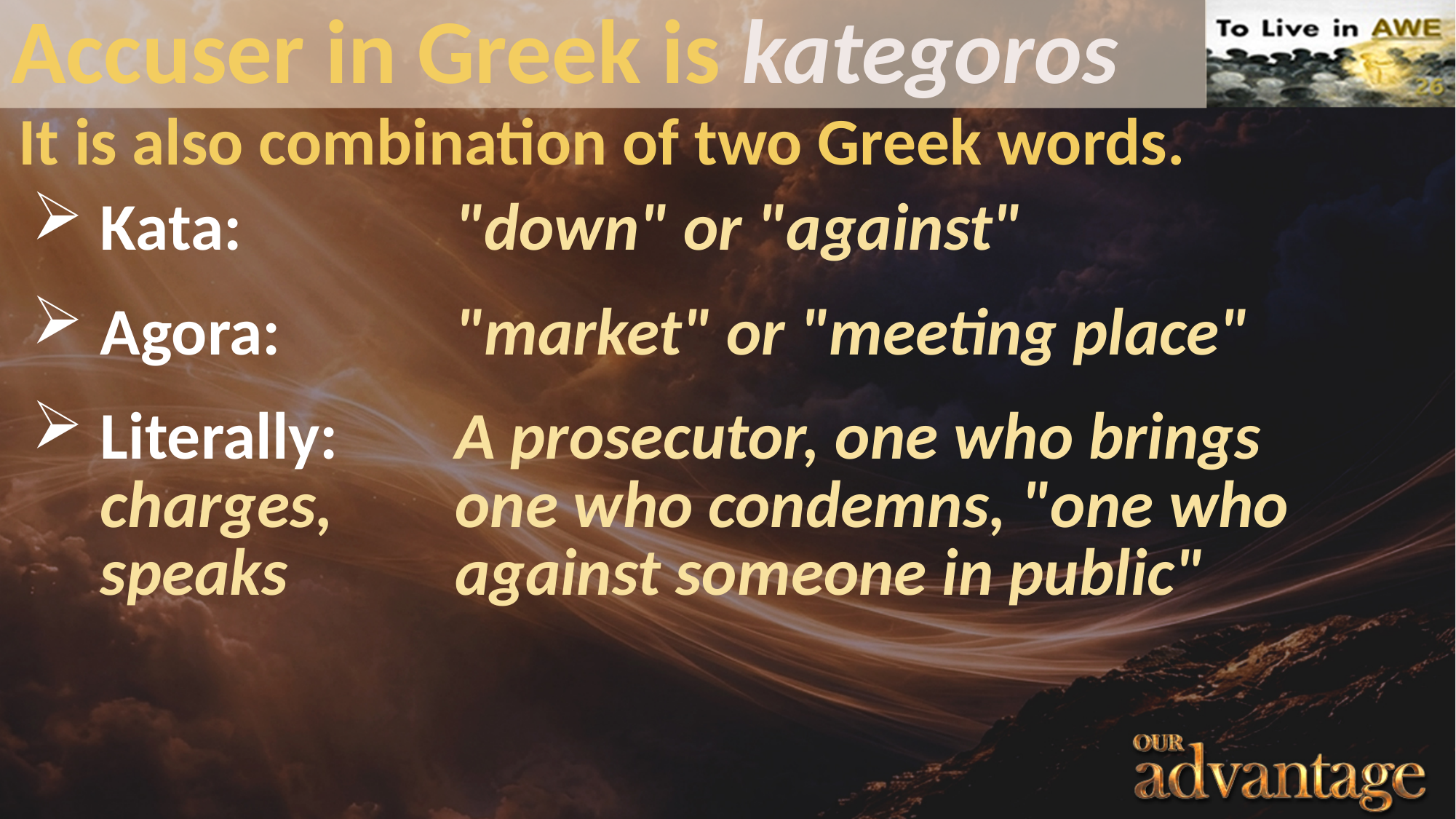

# Accuser in Greek is kategoros
It is also combination of two Greek words.
Kata:	"down" or "against"
Agora:	"market" or "meeting place"
Literally:	A prosecutor, one who brings	charges, 	one who condemns, "one who speaks	against someone in public"